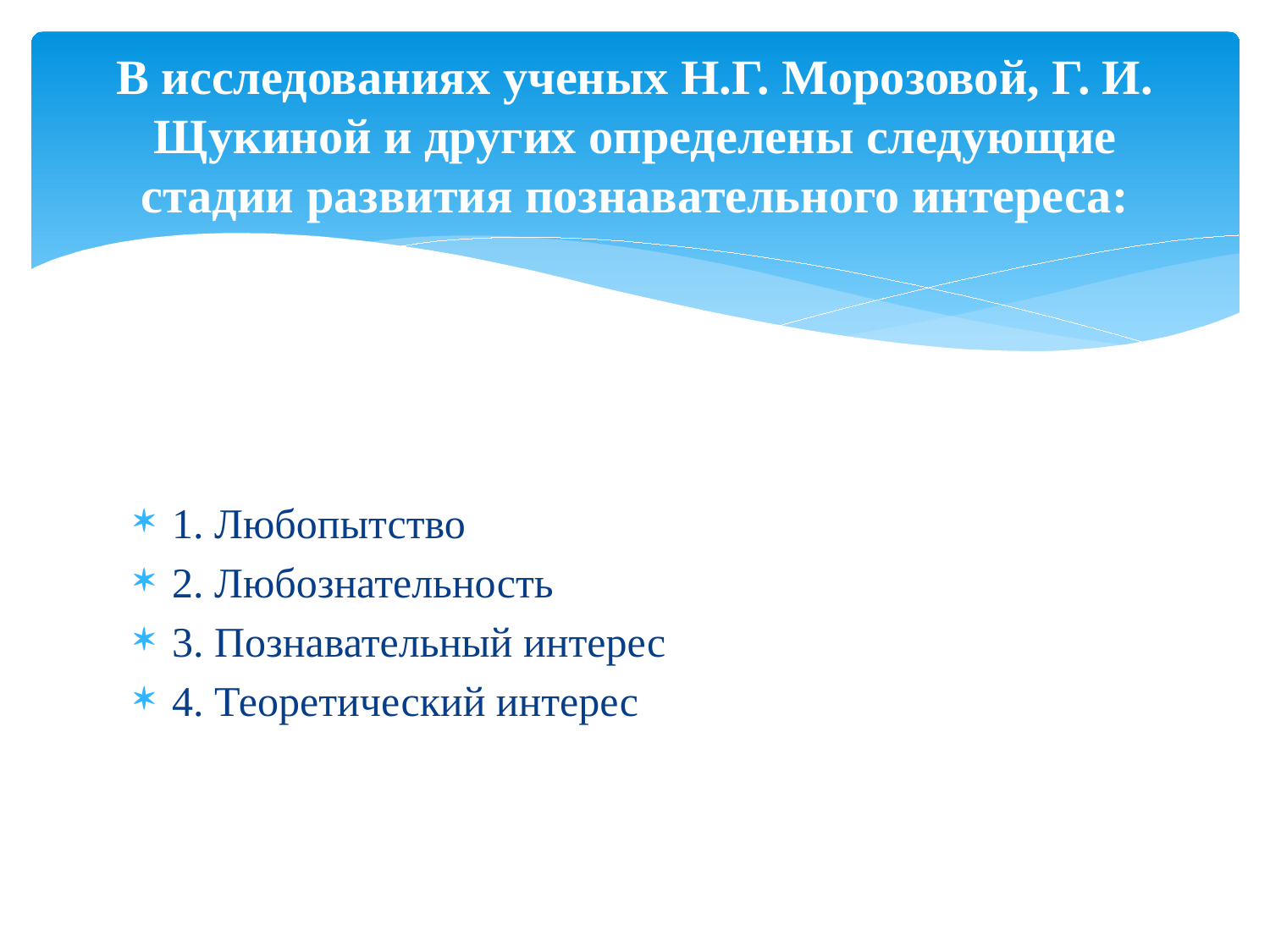

# В исследованиях ученых Н.Г. Морозовой, Г. И. Щукиной и других определены следующие стадии развития познавательного интереса:

1. Любопытство
2. Любознательность
3. Познавательный интерес
4. Теоретический интерес